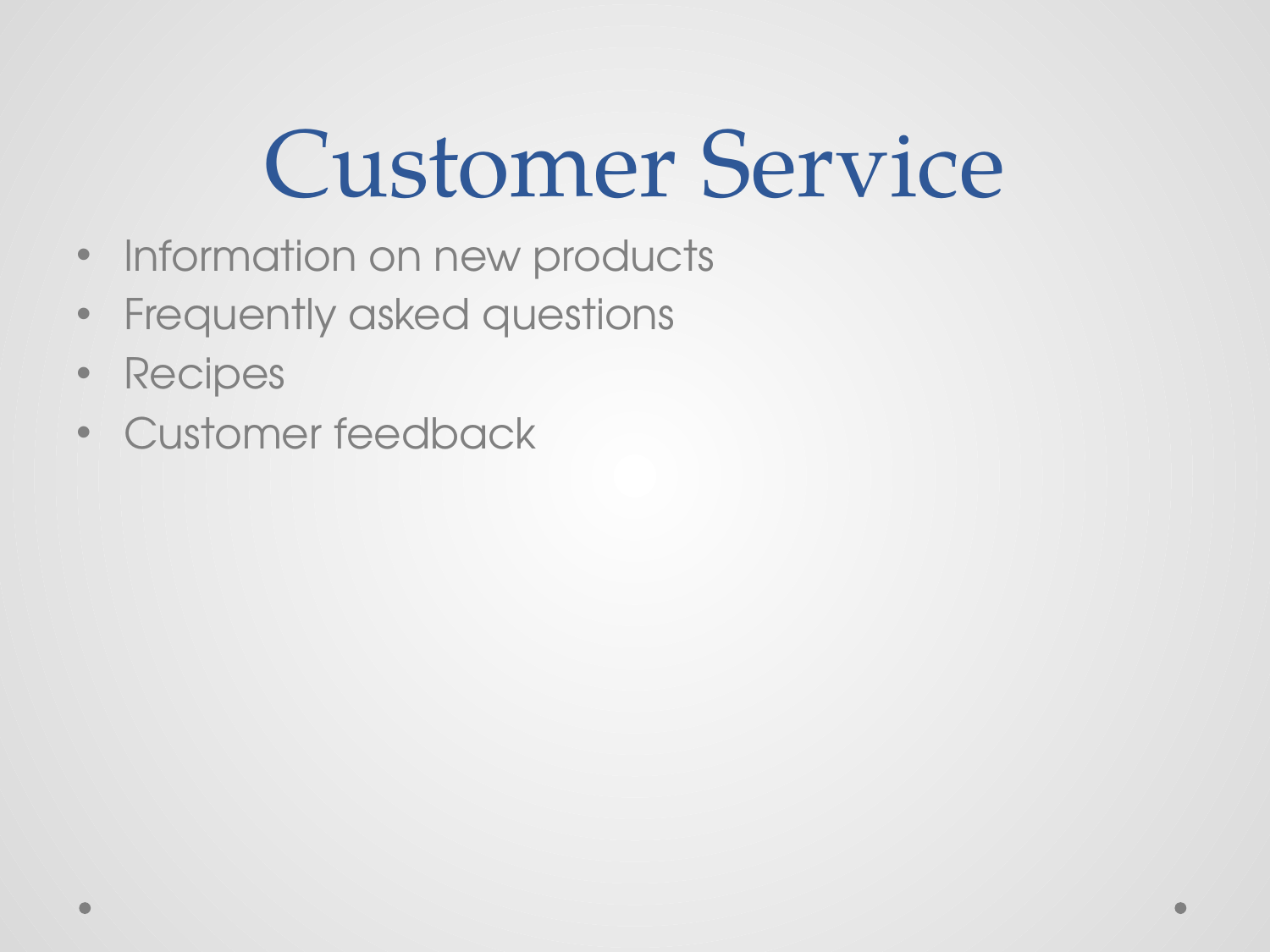

# Customer Service
Information on new products
Frequently asked questions
Recipes
Customer feedback